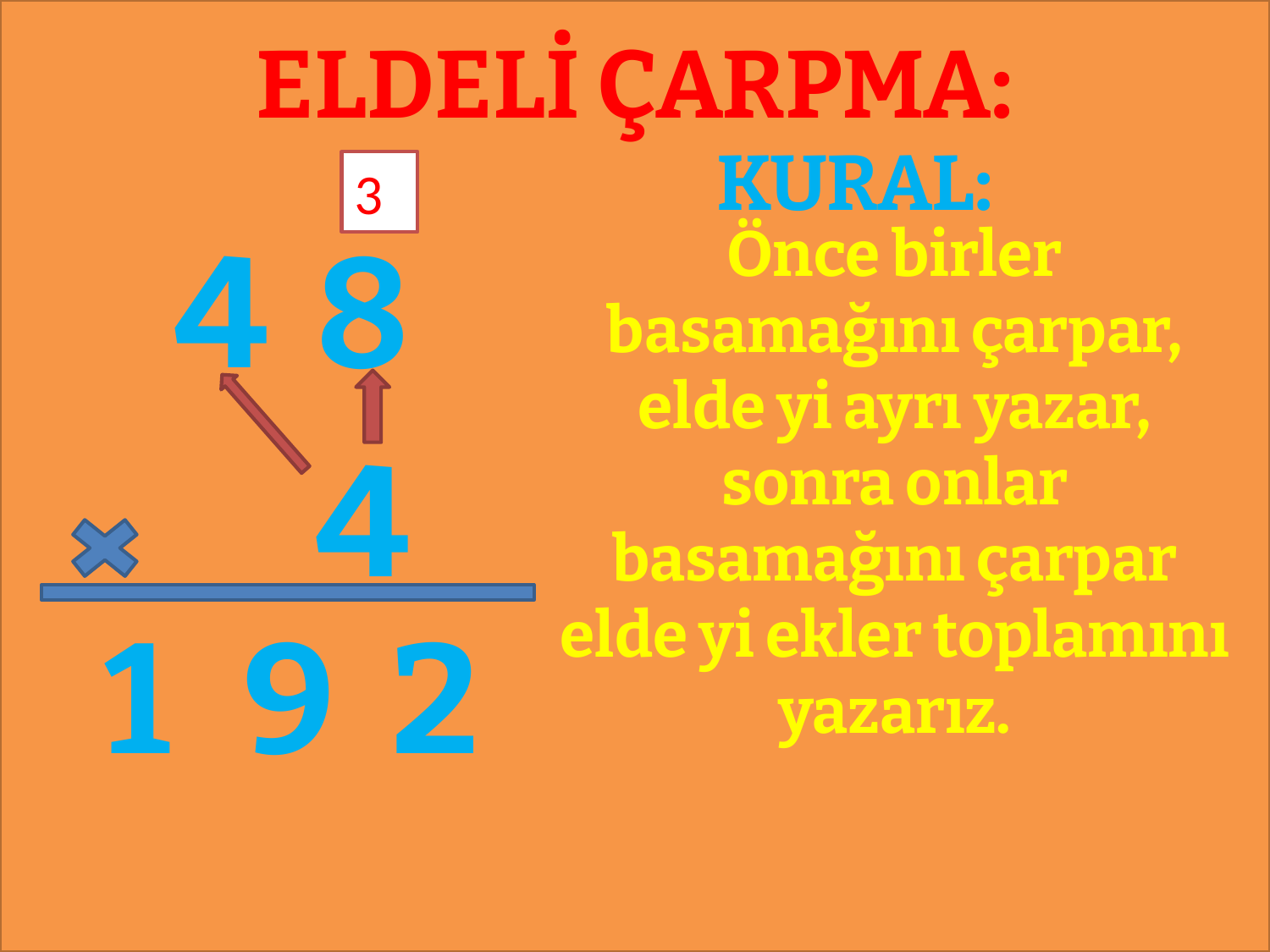

ELDELİ ÇARPMA:
KURAL:
3
4
8
Önce birler basamağını çarpar, elde yi ayrı yazar, sonra onlar basamağını çarpar elde yi ekler toplamını yazarız.
#

4

1
9
2